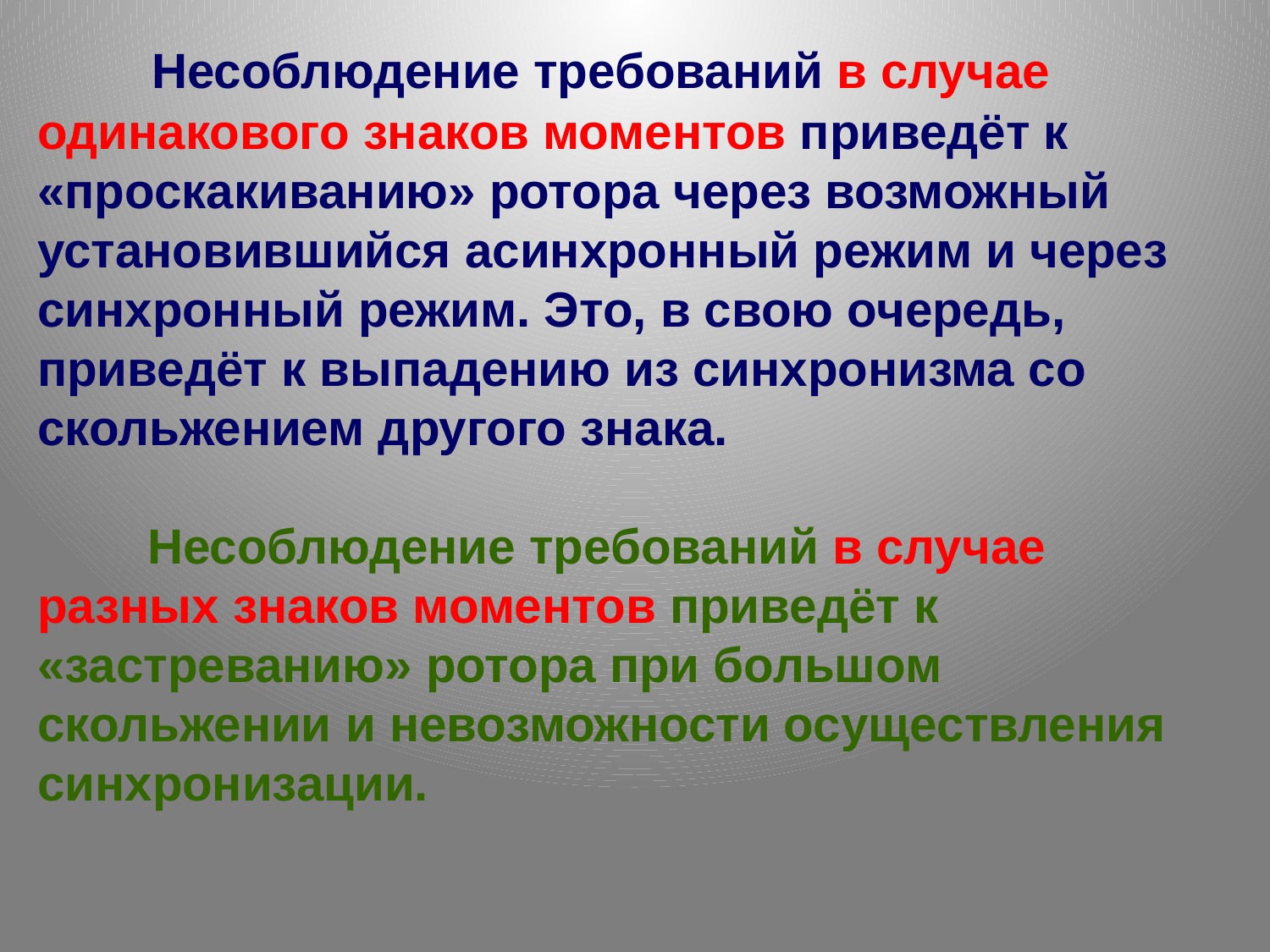

Несоблюдение требований в случае одинакового знаков моментов приведёт к «проскакиванию» ротора через возможный установившийся асинхронный режим и через синхронный режим. Это, в свою очередь, приведёт к выпадению из синхронизма со скольжением другого знака.

        Несоблюдение требований в случае разных знаков моментов приведёт к «застреванию» ротора при большом скольжении и невозможности осуществления синхронизации.